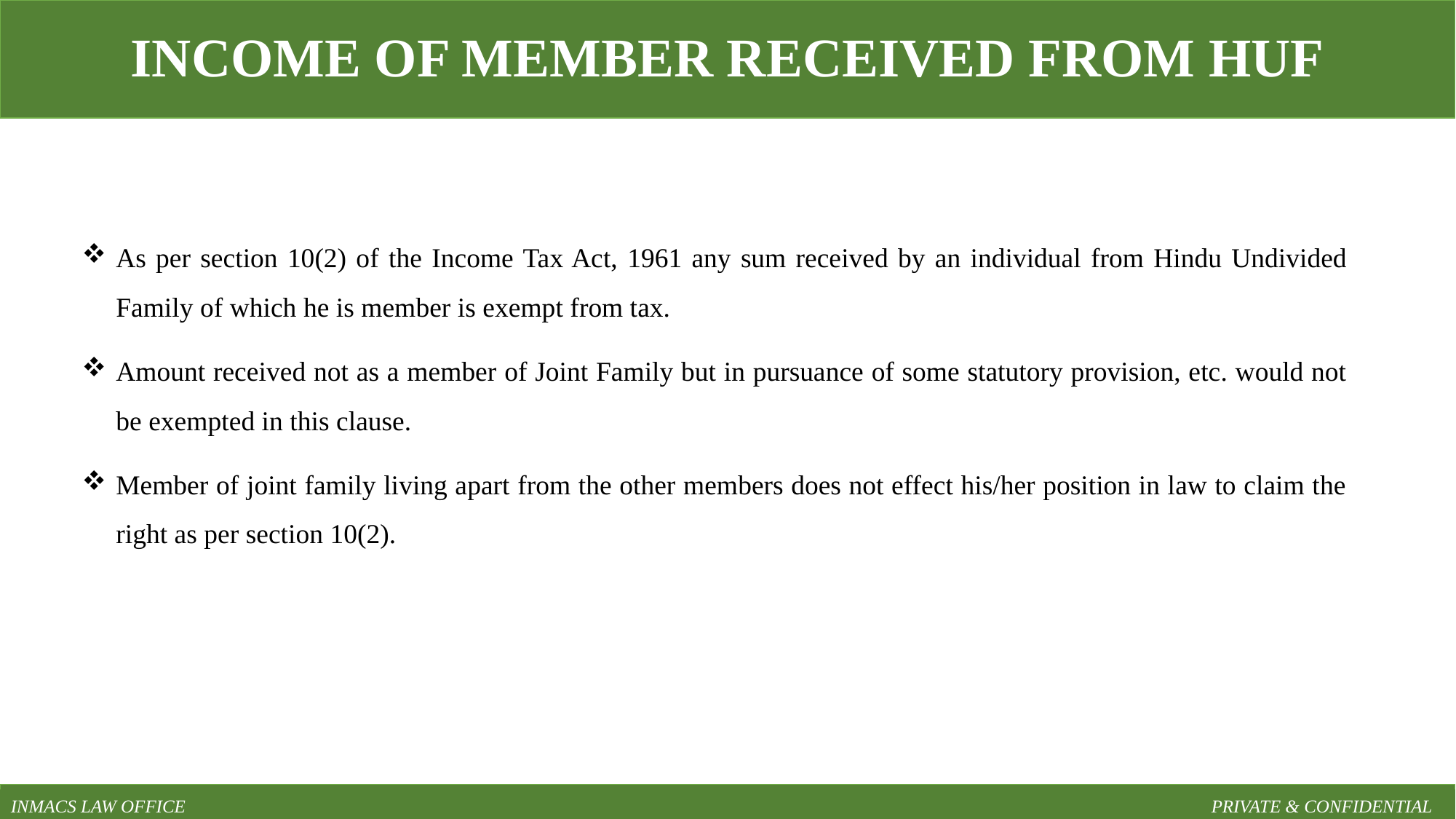

INCOME OF MEMBER RECEIVED FROM HUF
As per section 10(2) of the Income Tax Act, 1961 any sum received by an individual from Hindu Undivided Family of which he is member is exempt from tax.
Amount received not as a member of Joint Family but in pursuance of some statutory provision, etc. would not be exempted in this clause.
Member of joint family living apart from the other members does not effect his/her position in law to claim the right as per section 10(2).

INMACS LAW OFFICE										PRIVATE & CONFIDENTIAL